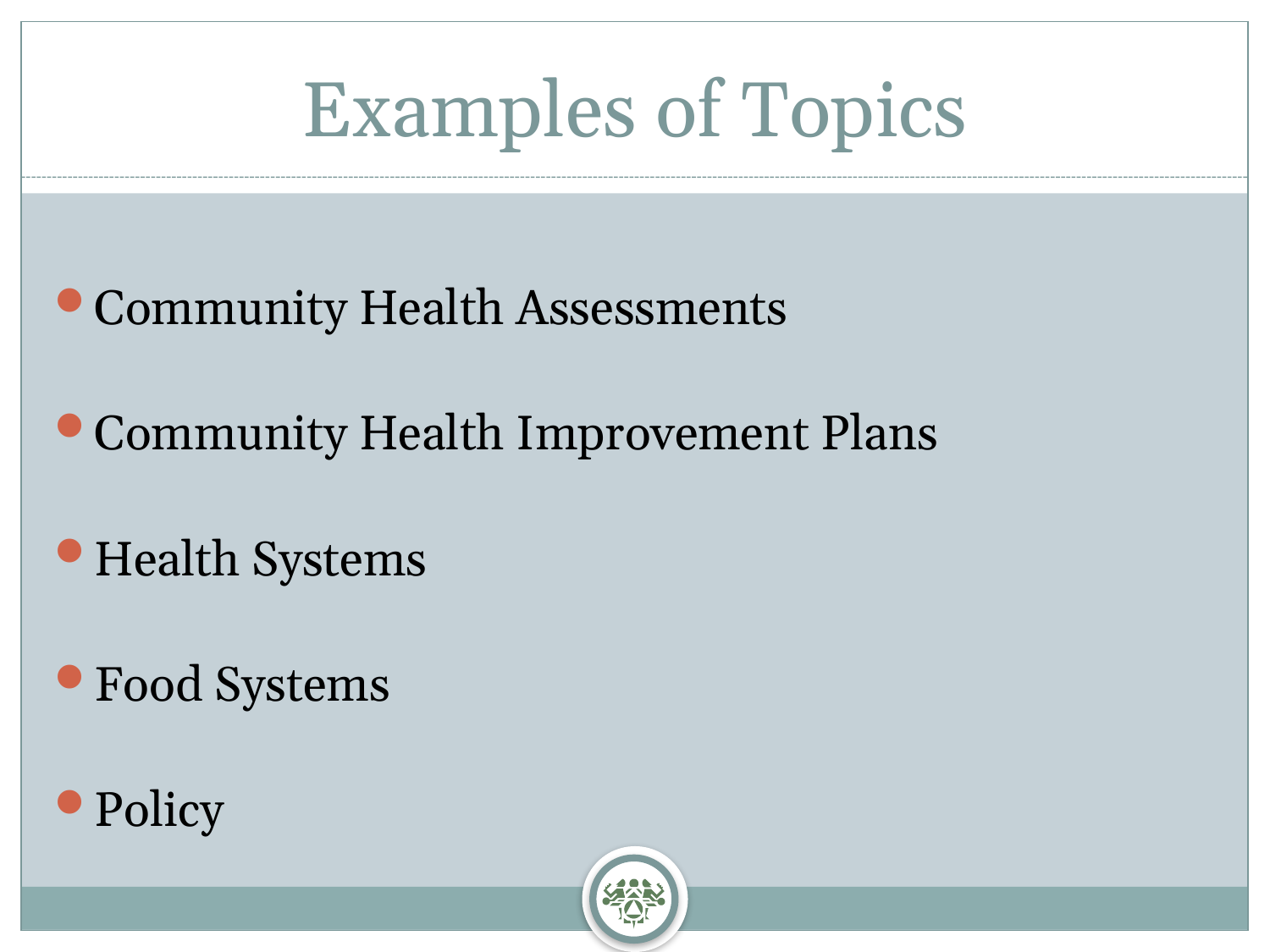

# Examples of Topics
Community Health Assessments
Community Health Improvement Plans
Health Systems
Food Systems
Policy